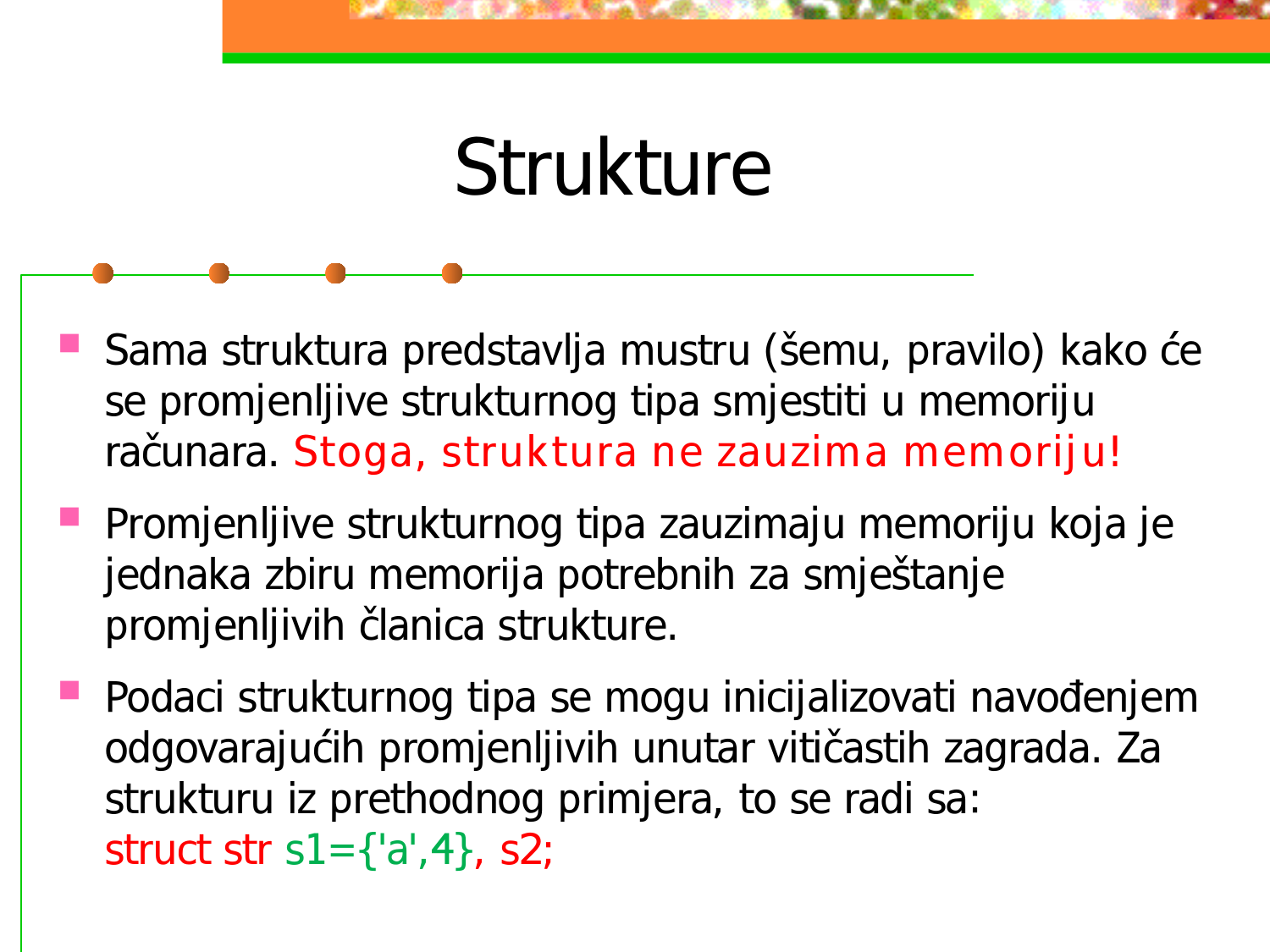

# Strukture
Sama struktura predstavlja mustru (šemu, pravilo) kako će se promjenljive strukturnog tipa smjestiti u memoriju računara. Stoga, struktura ne zauzima memoriju!
Promjenljive strukturnog tipa zauzimaju memoriju koja je jednaka zbiru memorija potrebnih za smještanje promjenljivih članica strukture.
Podaci strukturnog tipa se mogu inicijalizovati navođenjem odgovarajućih promjenljivih unutar vitičastih zagrada. Za strukturu iz prethodnog primjera, to se radi sa:
struct str s1={'a',4}, s2;